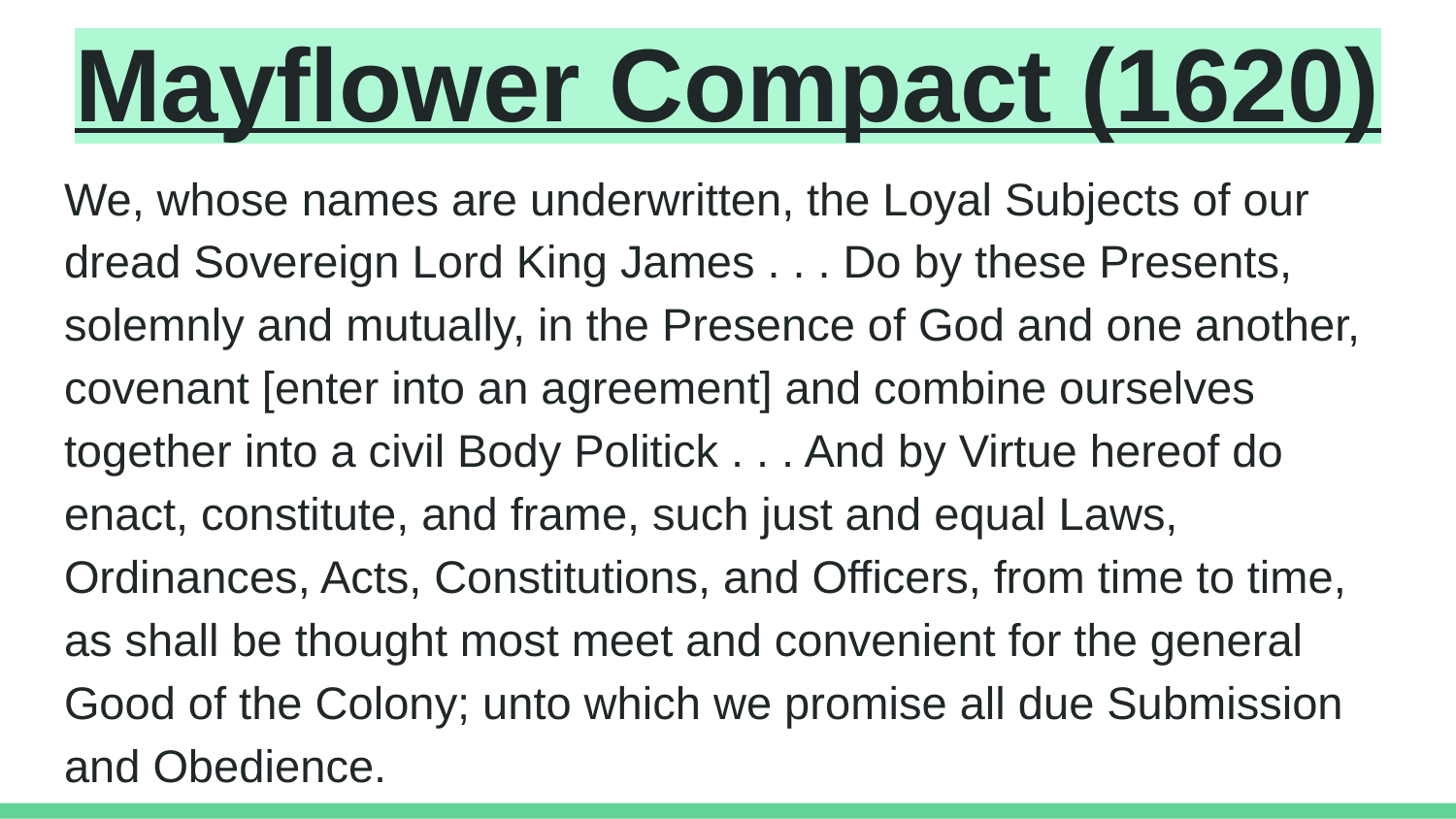

# Mayflower Compact (1620)
We, whose names are underwritten, the Loyal Subjects of our dread Sovereign Lord King James . . . Do by these Presents, solemnly and mutually, in the Presence of God and one another, covenant [enter into an agreement] and combine ourselves together into a civil Body Politick . . . And by Virtue hereof do enact, constitute, and frame, such just and equal Laws, Ordinances, Acts, Constitutions, and Officers, from time to time, as shall be thought most meet and convenient for the general Good of the Colony; unto which we promise all due Submission and Obedience.